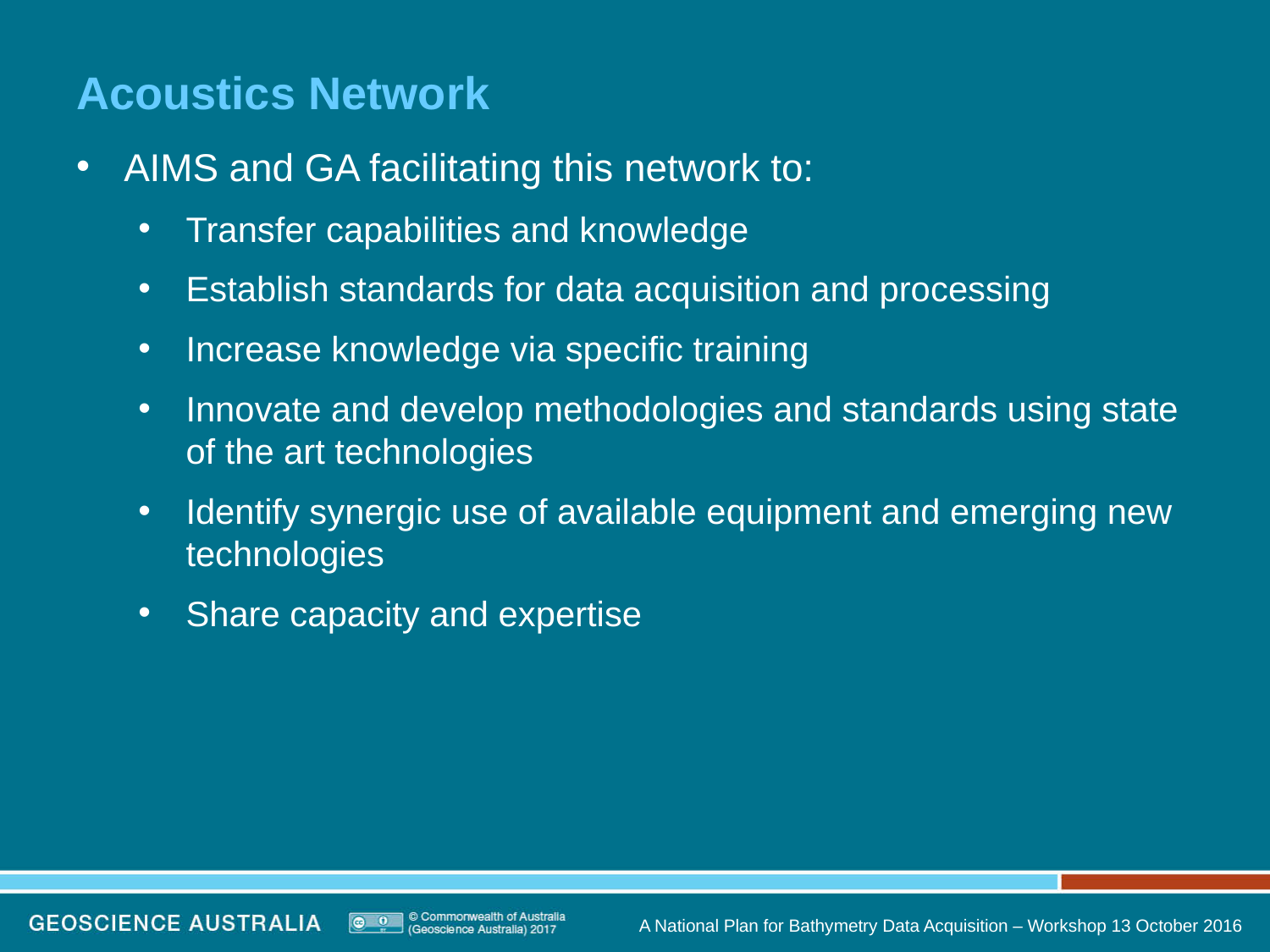

# Acoustics Network
AIMS and GA facilitating this network to:
Transfer capabilities and knowledge
Establish standards for data acquisition and processing
Increase knowledge via specific training
Innovate and develop methodologies and standards using state of the art technologies
Identify synergic use of available equipment and emerging new technologies
Share capacity and expertise
A National Plan for Bathymetry Data Acquisition – Workshop 13 October 2016